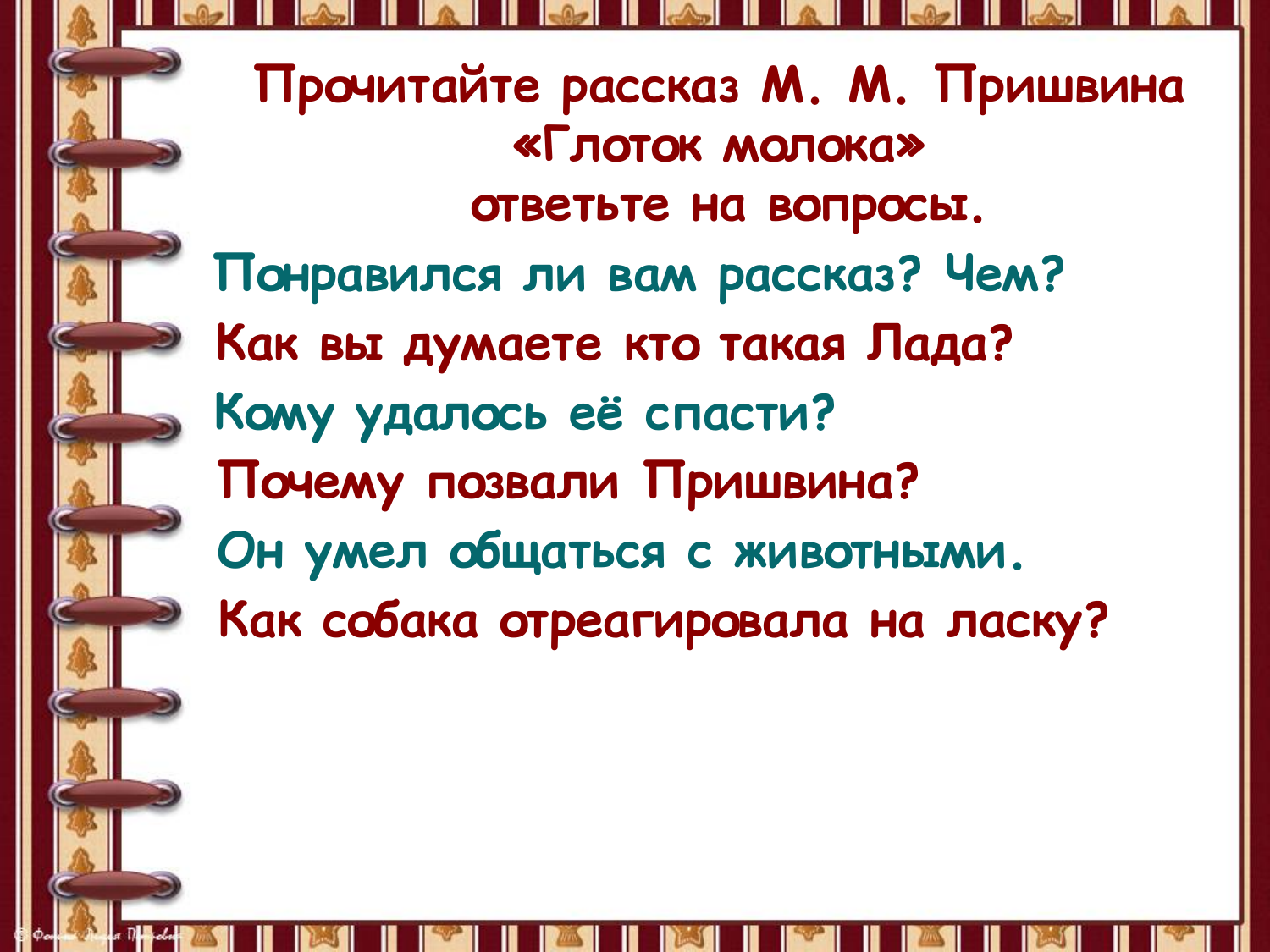

Прочитайте рассказ М. М. Пришвина «Глоток молока»
 ответьте на вопросы.
Понравился ли вам рассказ? Чем?
Как вы думаете кто такая Лада?
Кому удалось её спасти?
Почему позвали Пришвина?
Он умел общаться с животными.
Как собака отреагировала на ласку?